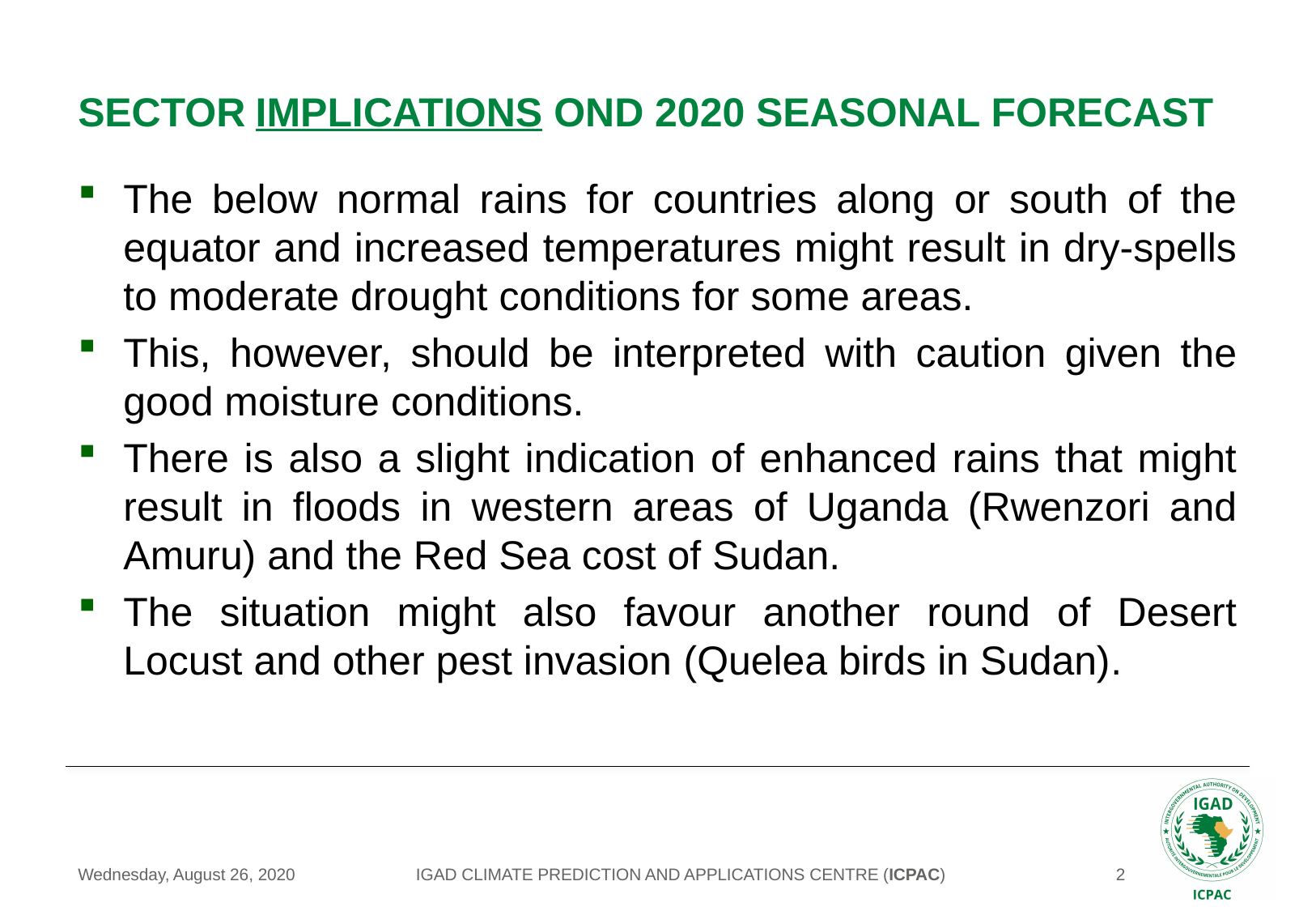

# Sector implications OND 2020 seasonal forecast
The below normal rains for countries along or south of the equator and increased temperatures might result in dry-spells to moderate drought conditions for some areas.
This, however, should be interpreted with caution given the good moisture conditions.
There is also a slight indication of enhanced rains that might result in floods in western areas of Uganda (Rwenzori and Amuru) and the Red Sea cost of Sudan.
The situation might also favour another round of Desert Locust and other pest invasion (Quelea birds in Sudan).
IGAD CLIMATE PREDICTION AND APPLICATIONS CENTRE (ICPAC)
Wednesday, August 26, 2020
2